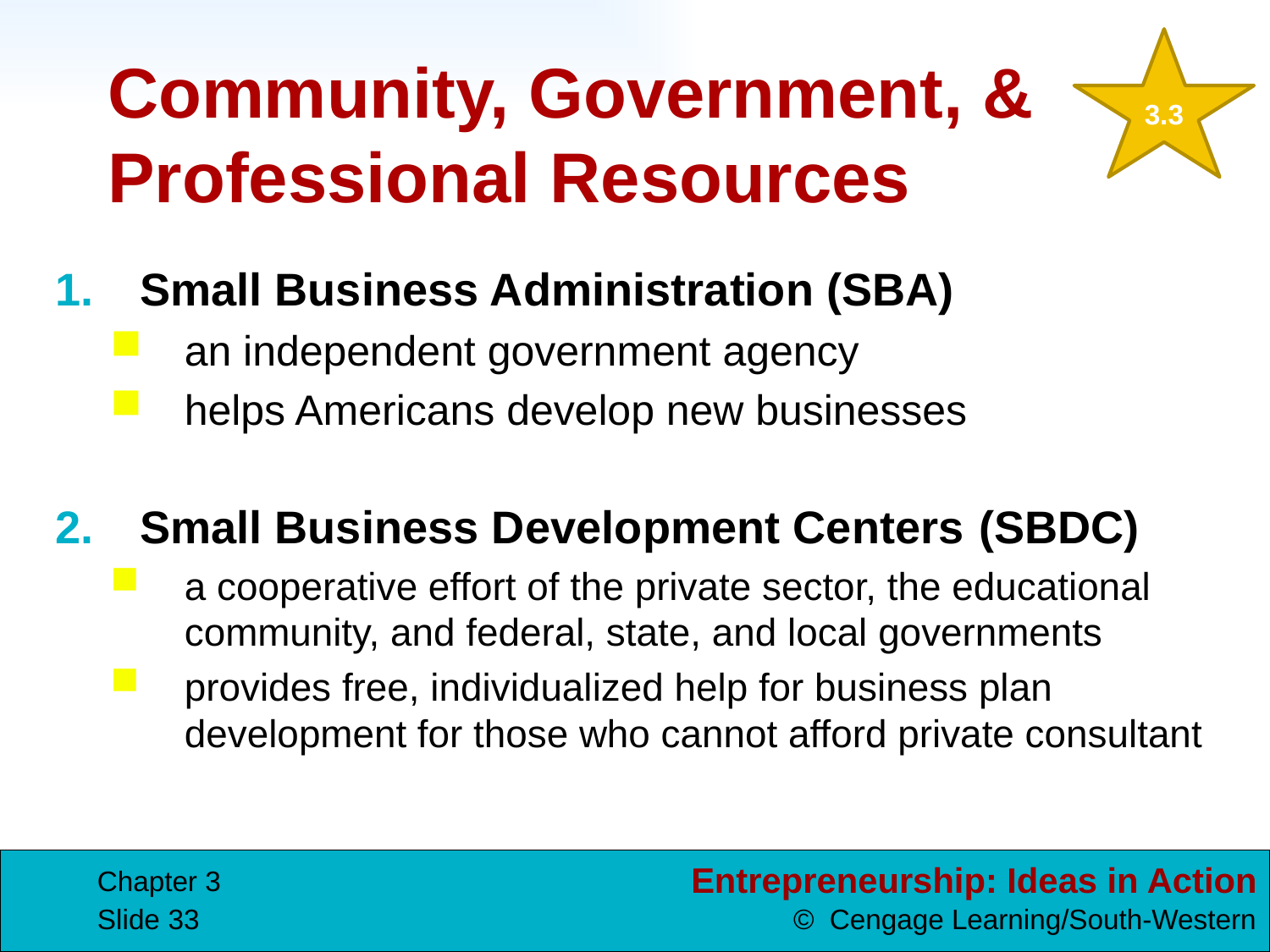

3.3
# Community, Government, & Professional Resources
Small Business Administration (SBA)
an independent government agency
helps Americans develop new businesses
Small Business Development Centers (SBDC)
a cooperative effort of the private sector, the educational community, and federal, state, and local governments
provides free, individualized help for business plan development for those who cannot afford private consultant
Chapter 3
Slide 33